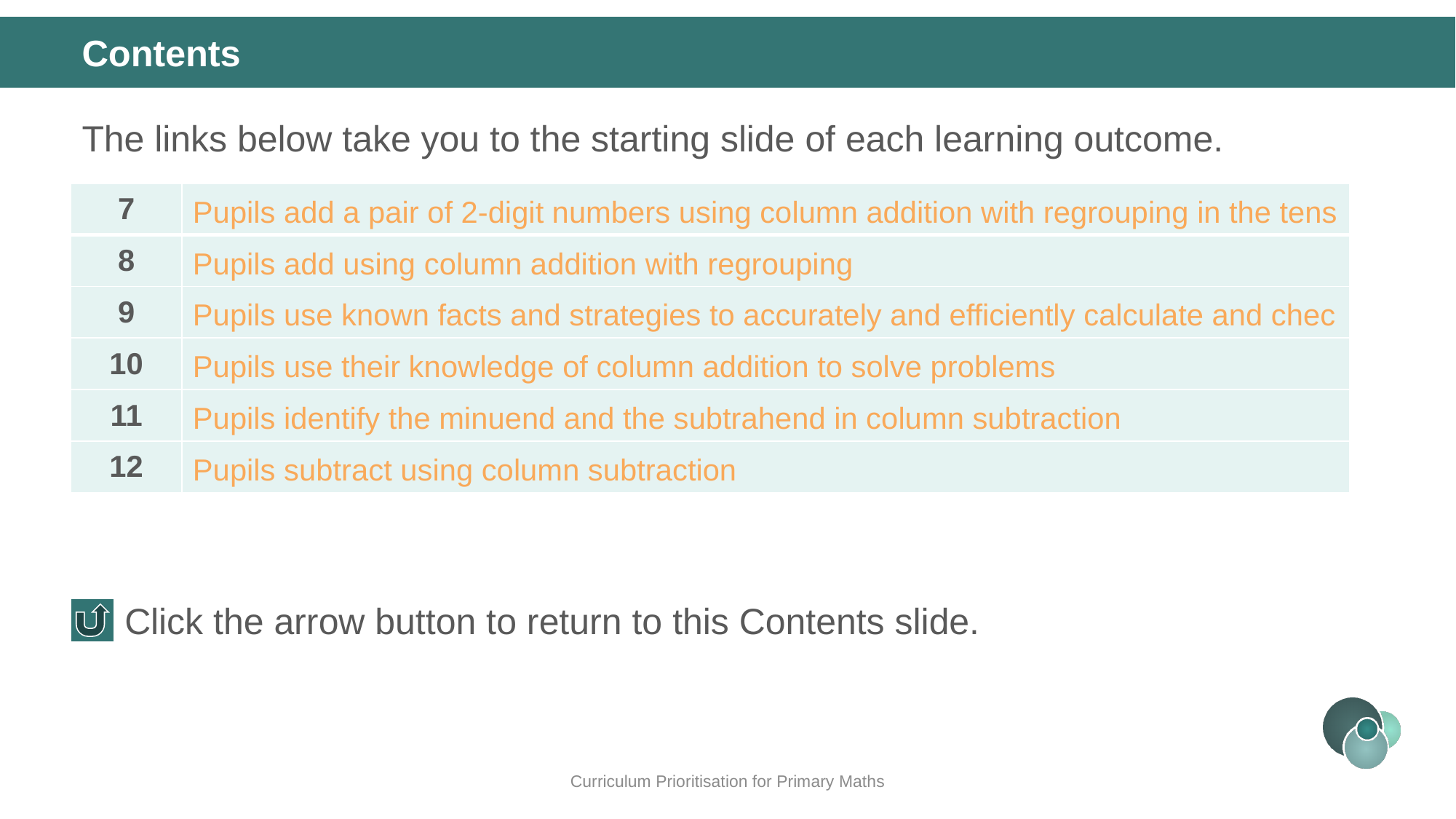

Contents
The links below take you to the starting slide of each learning outcome.
| 7 | Pupils add a pair of 2-digit numbers using column addition with regrouping in the tens column |
| --- | --- |
| 8 | Pupils add using column addition with regrouping |
| 9 | Pupils use known facts and strategies to accurately and efficiently calculate and check column addition |
| 10 | Pupils use their knowledge of column addition to solve problems |
| 11 | Pupils identify the minuend and the subtrahend in column subtraction |
| 12 | Pupils subtract using column subtraction |
Click the arrow button to return to this Contents slide.

Curriculum Prioritisation for Primary Maths